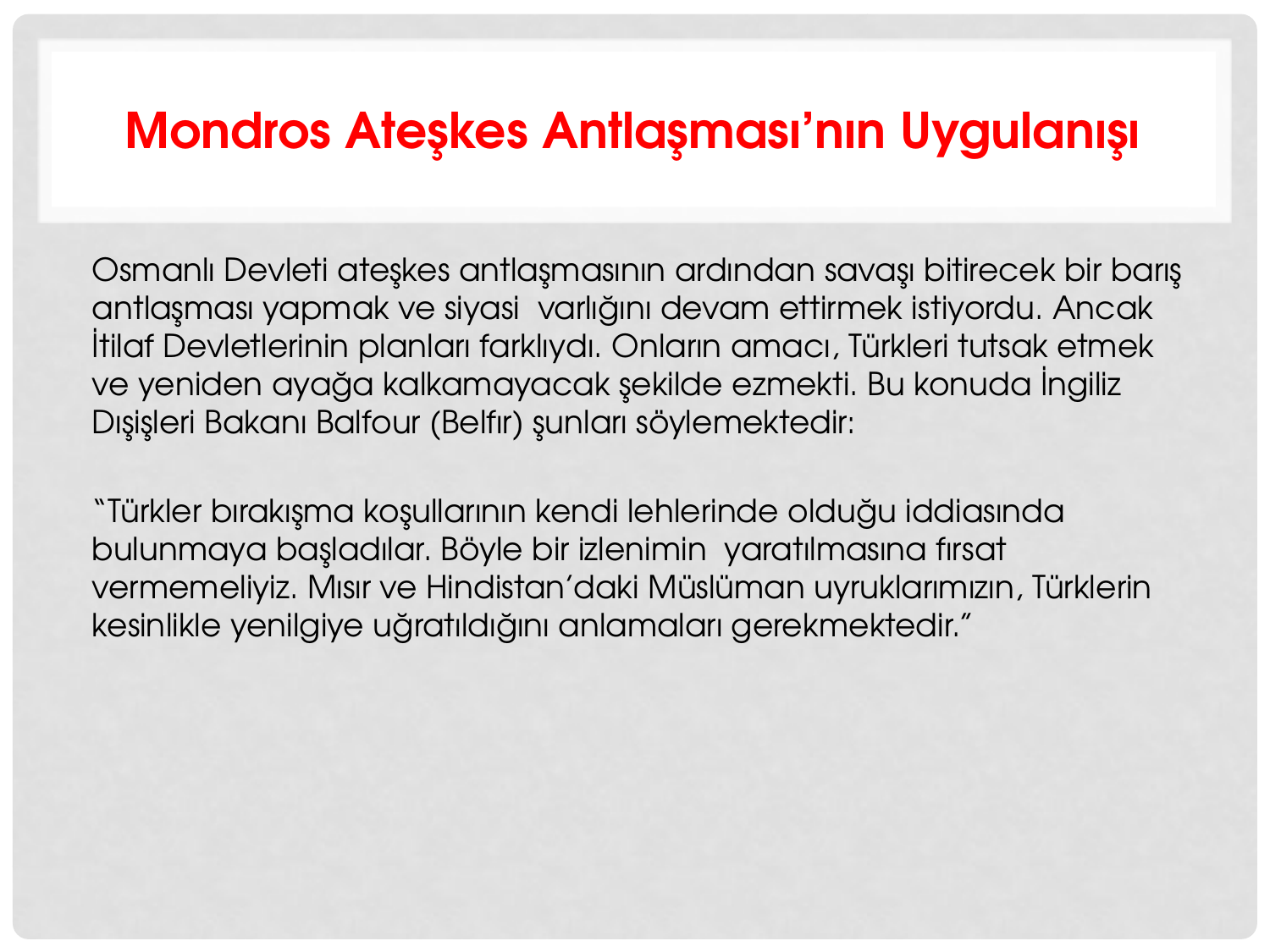

# Mondros Ateşkes Antlaşması’nın Uygulanışı
Osmanlı Devleti ateşkes antlaşmasının ardından savaşı bitirecek bir barış antlaşması yapmak ve siyasi  varlığını devam ettirmek istiyordu. Ancak İtilaf Devletlerinin planları farklıydı. Onların amacı, Türkleri tutsak etmek ve yeniden ayağa kalkamayacak şekilde ezmekti. Bu konuda İngiliz Dışişleri Bakanı Balfour (Belfır) şunları söylemektedir:

“Türkler bırakışma koşullarının kendi lehlerinde olduğu iddiasında bulunmaya başladılar. Böyle bir izlenimin  yaratılmasına fırsat vermemeliyiz. Mısır ve Hindistan’daki Müslüman uyruklarımızın, Türklerin kesinlikle yenilgiye uğratıldığını anlamaları gerekmektedir.”